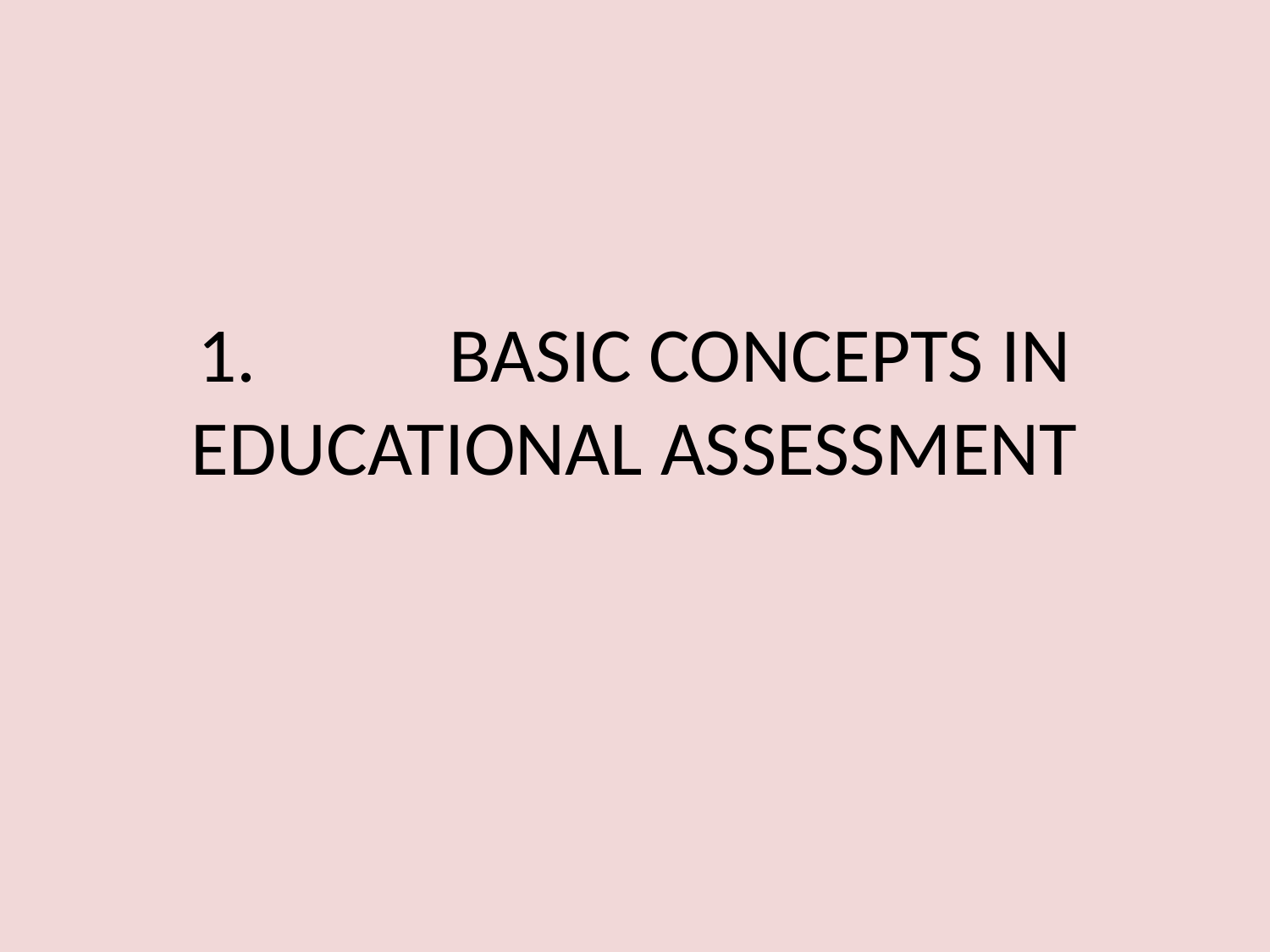

# 1.           BASIC CONCEPTS IN EDUCATIONAL ASSESSMENT